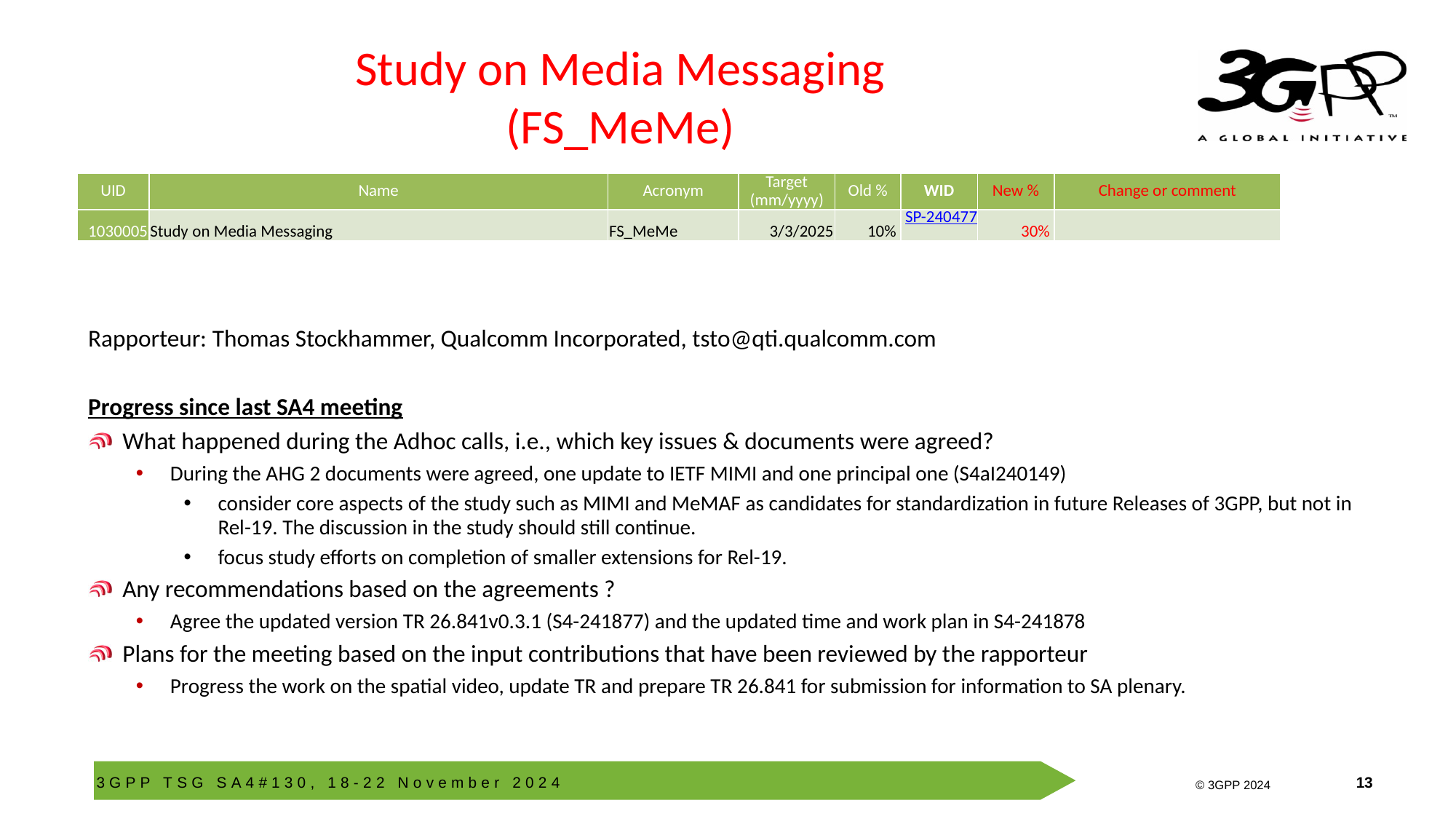

# Study on Media Messaging (FS_MeMe)
| UID | Name | Acronym | Target (mm/yyyy) | Old % | WID | New % | Change or comment |
| --- | --- | --- | --- | --- | --- | --- | --- |
| 1030005 | Study on Media Messaging | FS\_MeMe | 3/3/2025 | 10% | SP-240477 | 30% |  |
Rapporteur: Thomas Stockhammer, Qualcomm Incorporated, tsto@qti.qualcomm.com

Progress since last SA4 meeting
What happened during the Adhoc calls, i.e., which key issues & documents were agreed?
During the AHG 2 documents were agreed, one update to IETF MIMI and one principal one (S4aI240149)
consider core aspects of the study such as MIMI and MeMAF as candidates for standardization in future Releases of 3GPP, but not in Rel-19. The discussion in the study should still continue.
focus study efforts on completion of smaller extensions for Rel-19.
Any recommendations based on the agreements ?
Agree the updated version TR 26.841v0.3.1 (S4-241877) and the updated time and work plan in S4-241878
Plans for the meeting based on the input contributions that have been reviewed by the rapporteur
Progress the work on the spatial video, update TR and prepare TR 26.841 for submission for information to SA plenary.